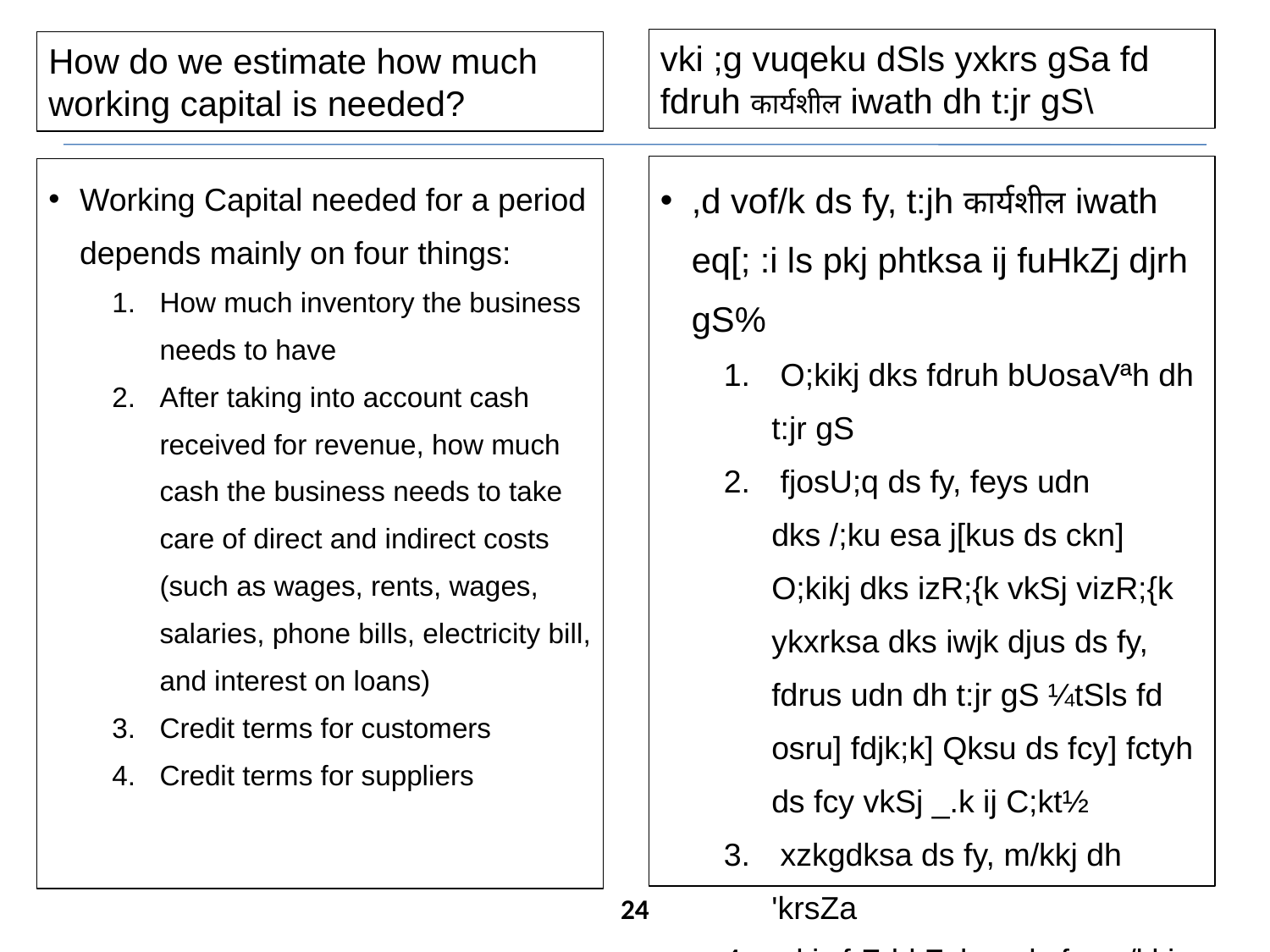

vki ;g vuqeku dSls yxkrs gSa fd fdruh कार्यशील iwath dh t:jr gS\
How do we estimate how much working capital is needed?
,d vof/k ds fy, t:jh कार्यशील iwath eq[; :i ls pkj phtksa ij fuHkZj djrh gS%
 O;kikj dks fdruh bUosaVªh dh t:jr gS
 fjosU;q ds fy, feys udn dks /;ku esa j[kus ds ckn] O;kikj dks izR;{k vkSj vizR;{k ykxrksa dks iwjk djus ds fy, fdrus udn dh t:jr gS ¼tSls fd osru] fdjk;k] Qksu ds fcy] fctyh ds fcy vkSj _.k ij C;kt½
 xzkgdksa ds fy, m/kkj dh 'krsZa
 vkiwfrZdrkZvksa ds fy, m/kkj dh 'krsZa
Working Capital needed for a period depends mainly on four things:
How much inventory the business needs to have
After taking into account cash received for revenue, how much cash the business needs to take care of direct and indirect costs (such as wages, rents, wages, salaries, phone bills, electricity bill, and interest on loans)
Credit terms for customers
Credit terms for suppliers

24